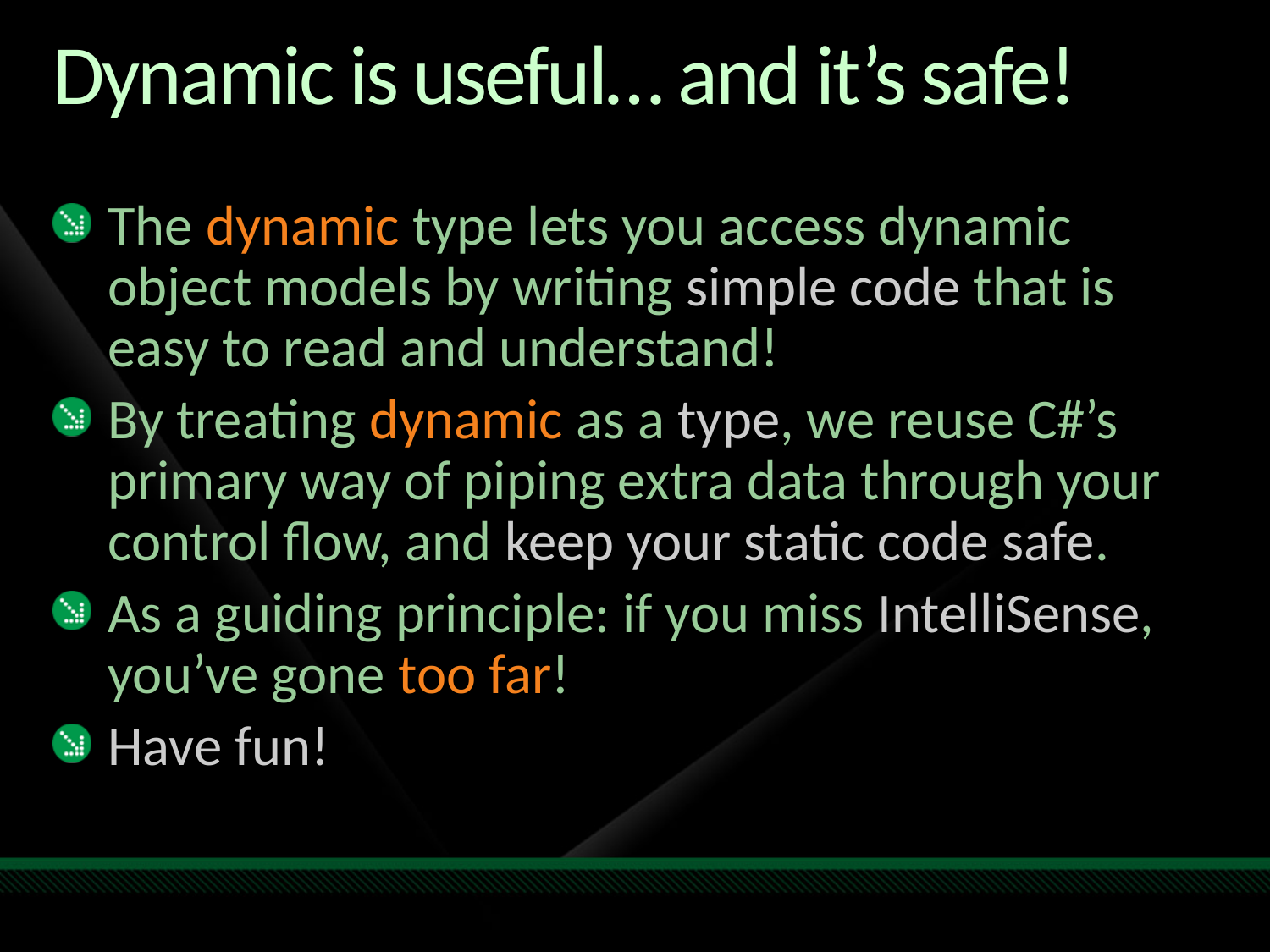

# Dynamic is useful… and it’s safe!
The dynamic type lets you access dynamic object models by writing simple code that is easy to read and understand!
By treating dynamic as a type, we reuse C#’s primary way of piping extra data through your control flow, and keep your static code safe.
As a guiding principle: if you miss IntelliSense, you’ve gone too far!
Have fun!